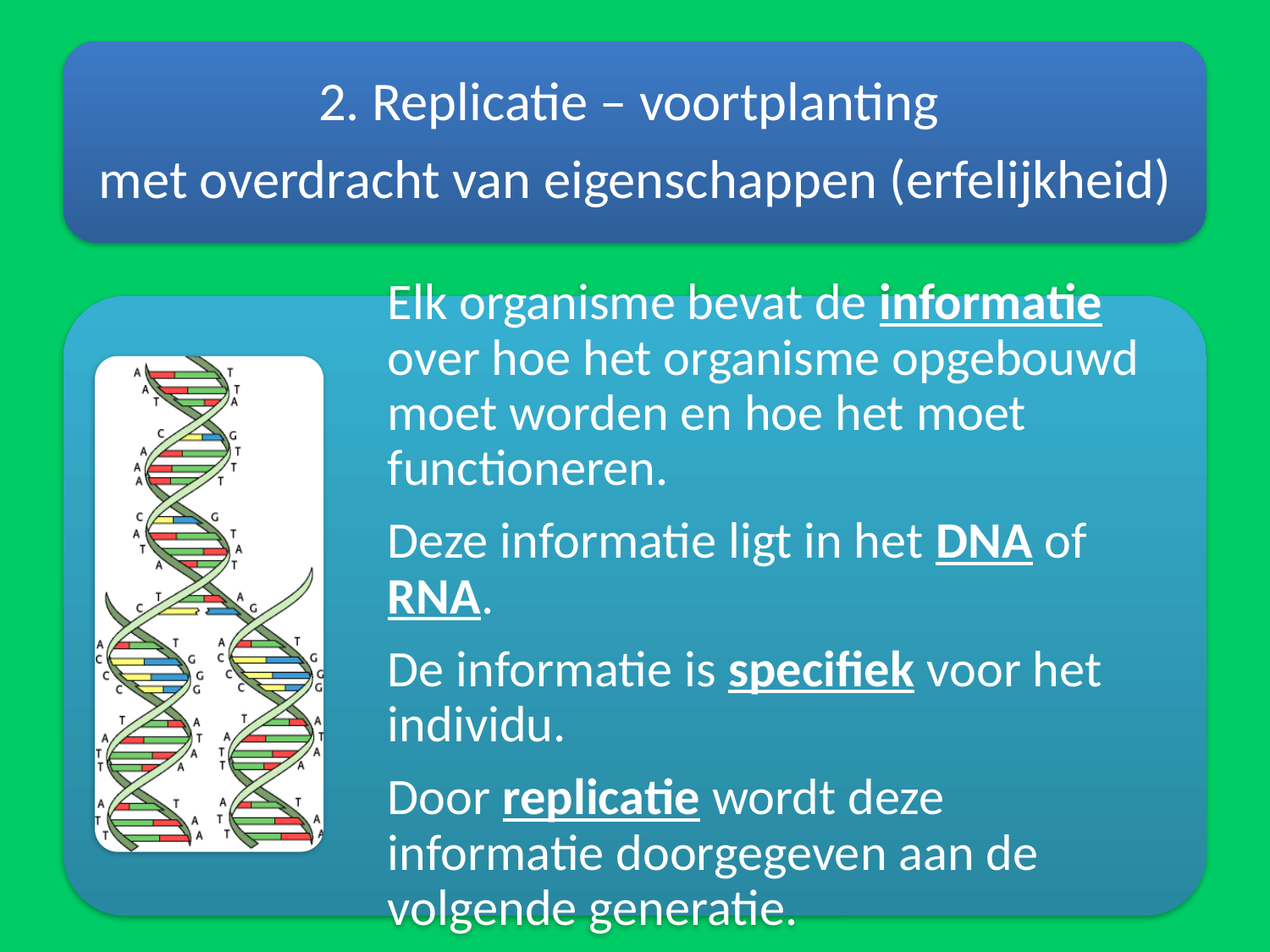

2. Replicatie – voortplanting
met overdracht van eigenschappen (erfelijkheid)
Elk organisme bevat de informatie over hoe het organisme opgebouwd moet worden en hoe het moet functioneren.
Deze informatie ligt in het DNA of RNA.
De informatie is specifiek voor het individu.
Door replicatie wordt deze informatie doorgegeven aan de volgende generatie.